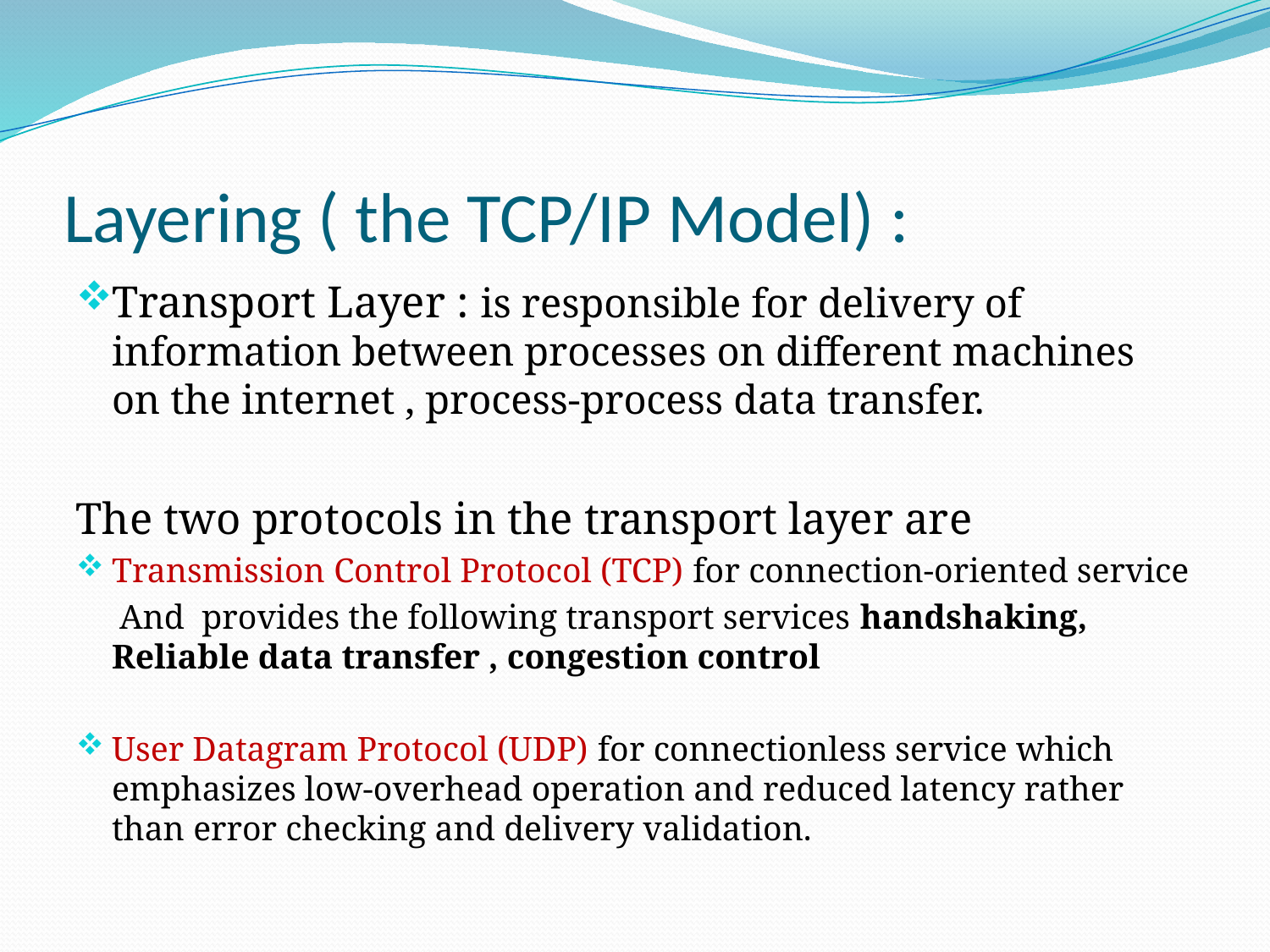

# Layering ( the TCP/IP Model) :
Transport Layer : is responsible for delivery of information between processes on different machines on the internet , process-process data transfer.

The two protocols in the transport layer are
Transmission Control Protocol (TCP) for connection-oriented service
     And  provides the following transport services handshaking, Reliable data transfer , congestion control

User Datagram Protocol (UDP) for connectionless service which emphasizes low-overhead operation and reduced latency rather than error checking and delivery validation.